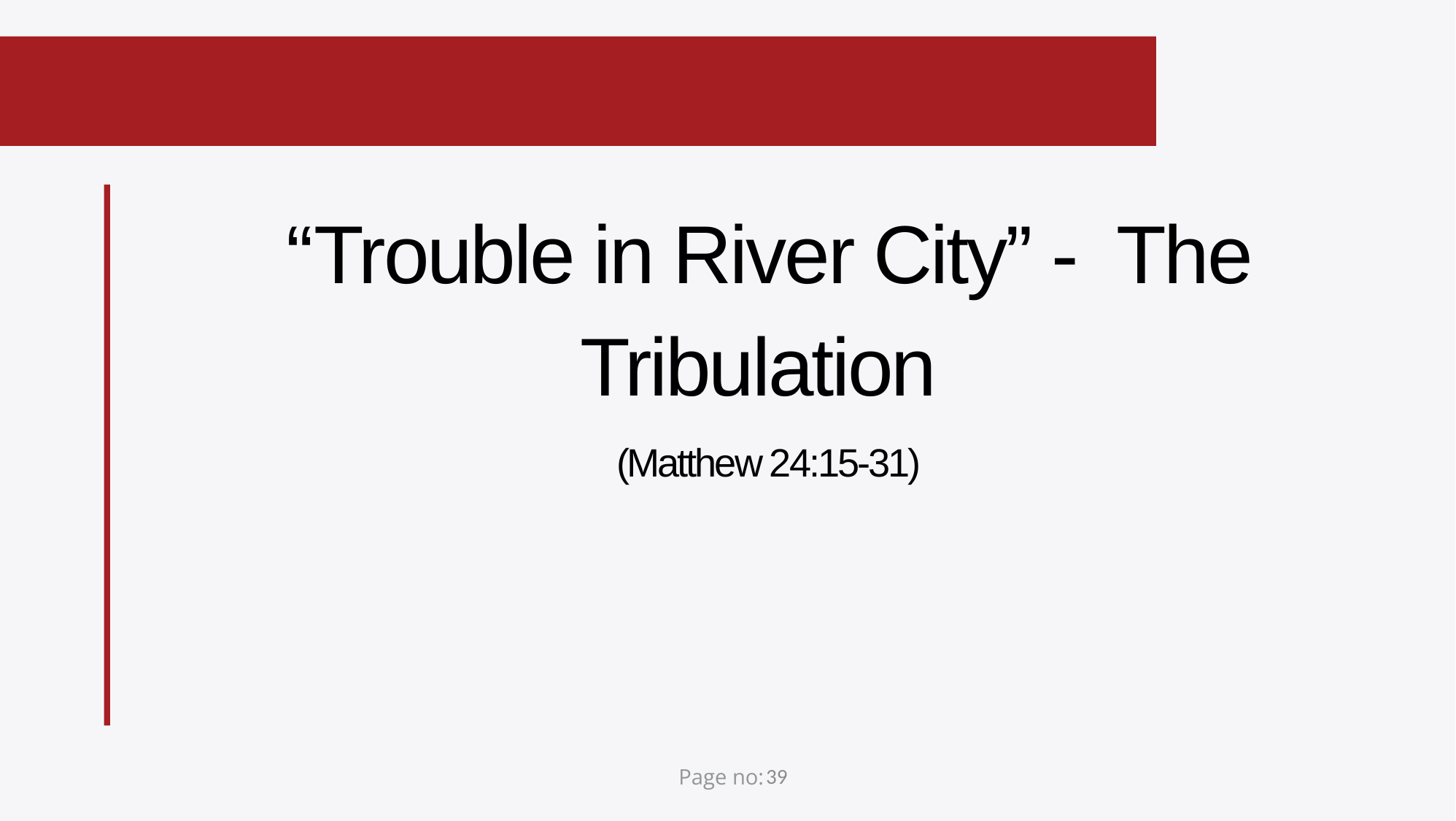

“Trouble in River City” -  The Tribulation
(Matthew 24:15-31)